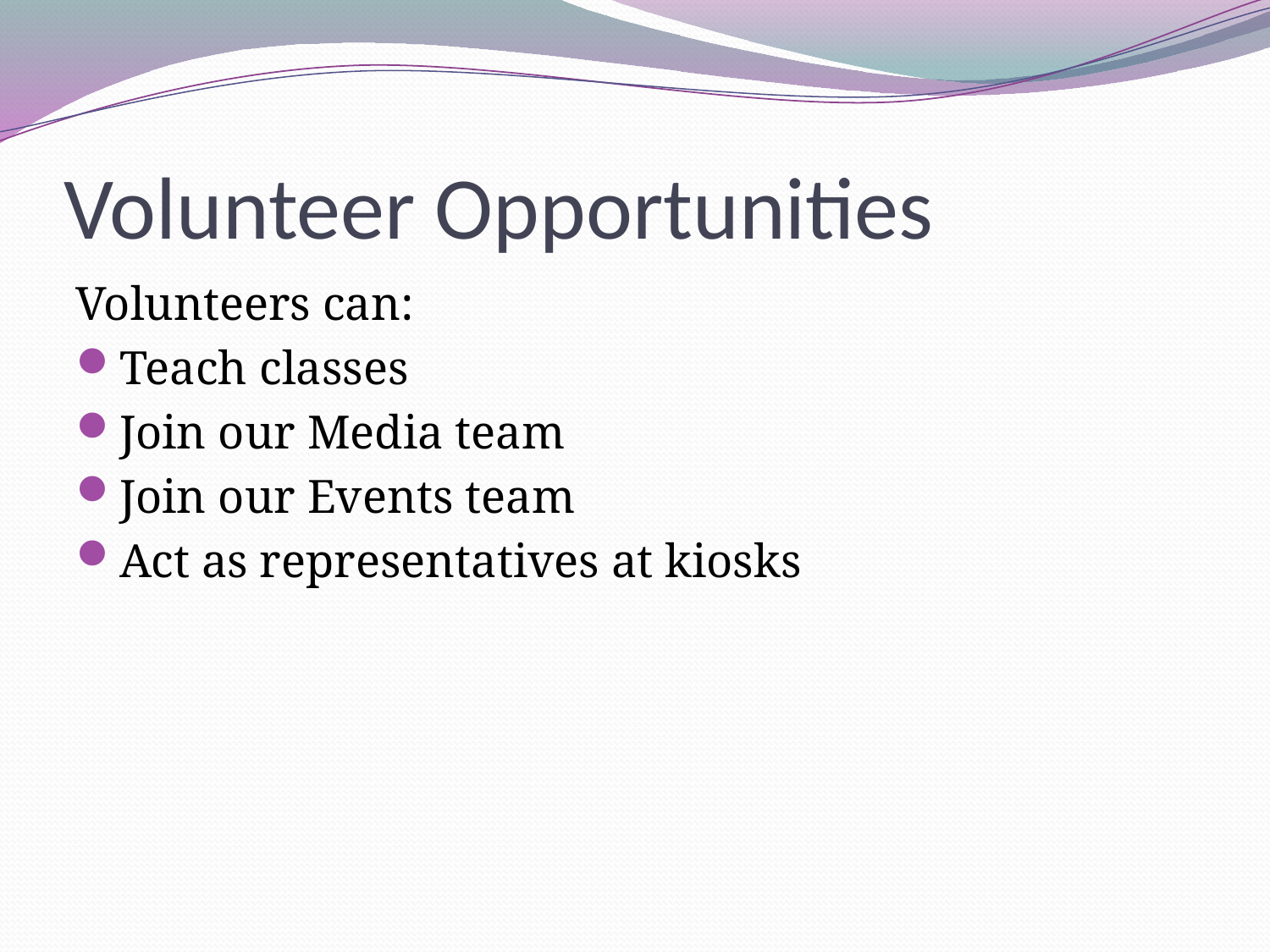

# Volunteer Opportunities
Volunteers can:
Teach classes
Join our Media team
Join our Events team
Act as representatives at kiosks